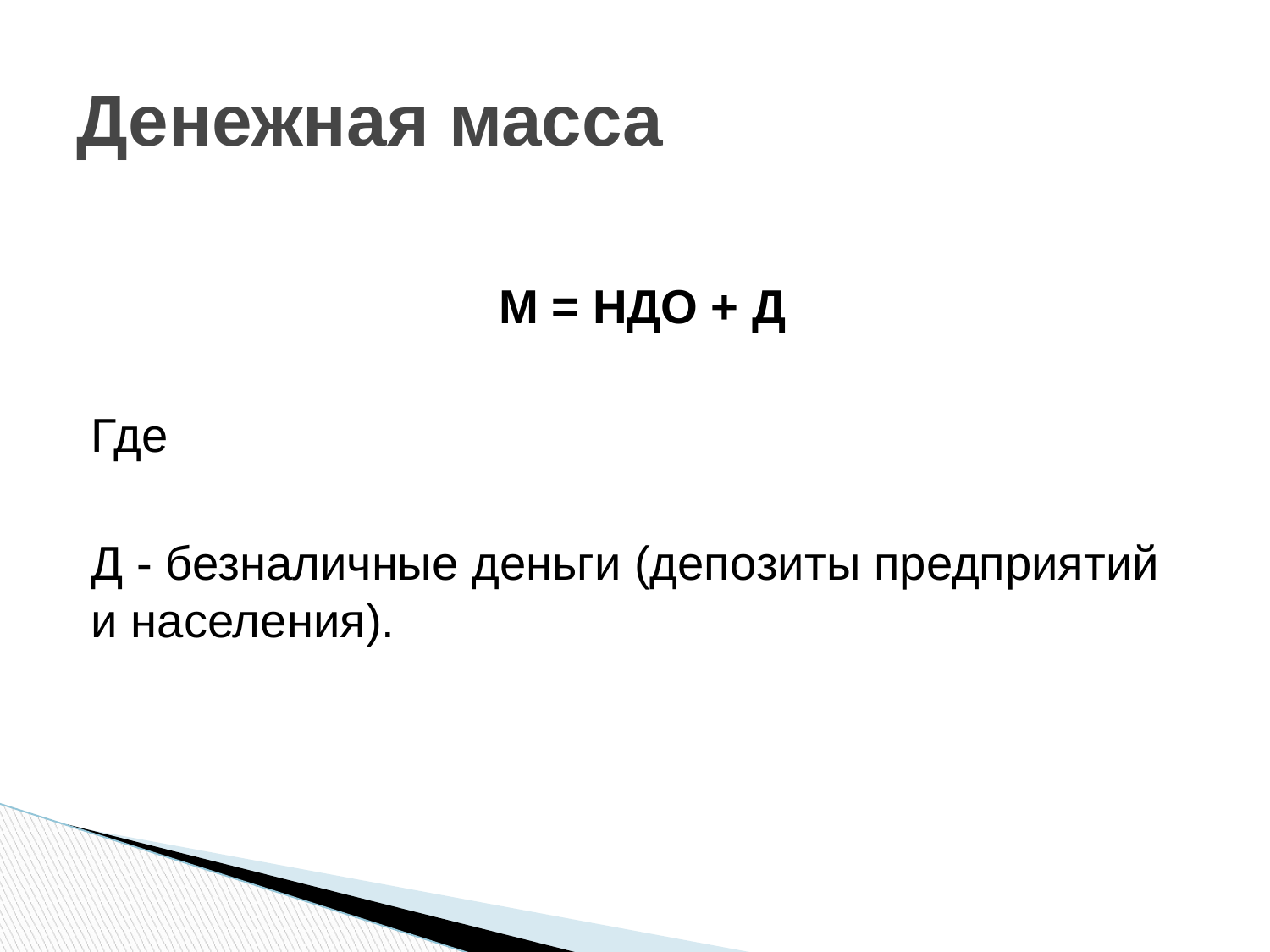

# Денежная масса

М = НДО + Д

Где

Д - безналичные деньги (депозиты предприятий и населения).